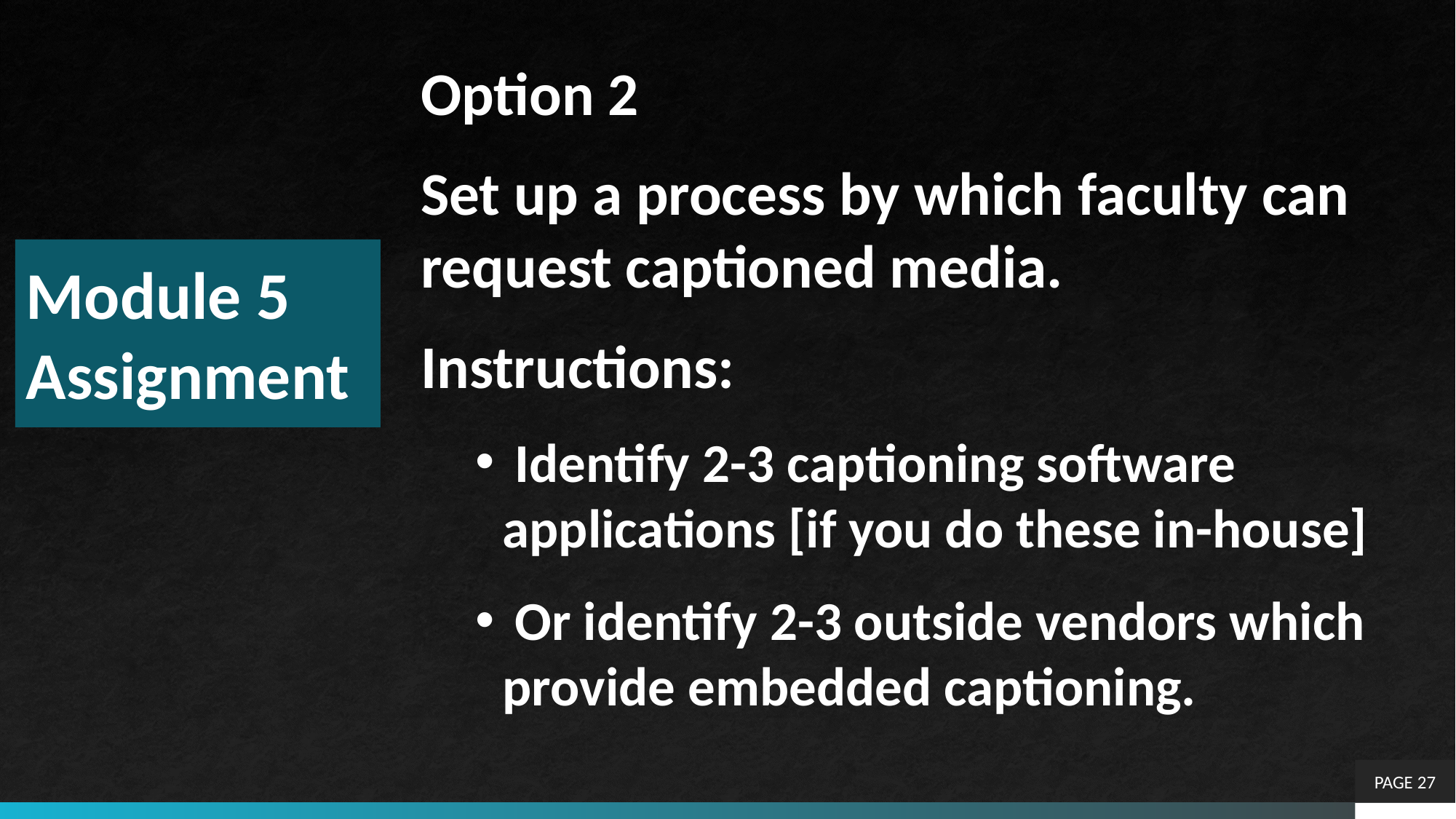

Option 2
Set up a process by which faculty can request captioned media.
Instructions:
 Identify 2-3 captioning software applications [if you do these in-house]
 Or identify 2-3 outside vendors which provide embedded captioning.

# Module 5 Assignment
PAGE 27